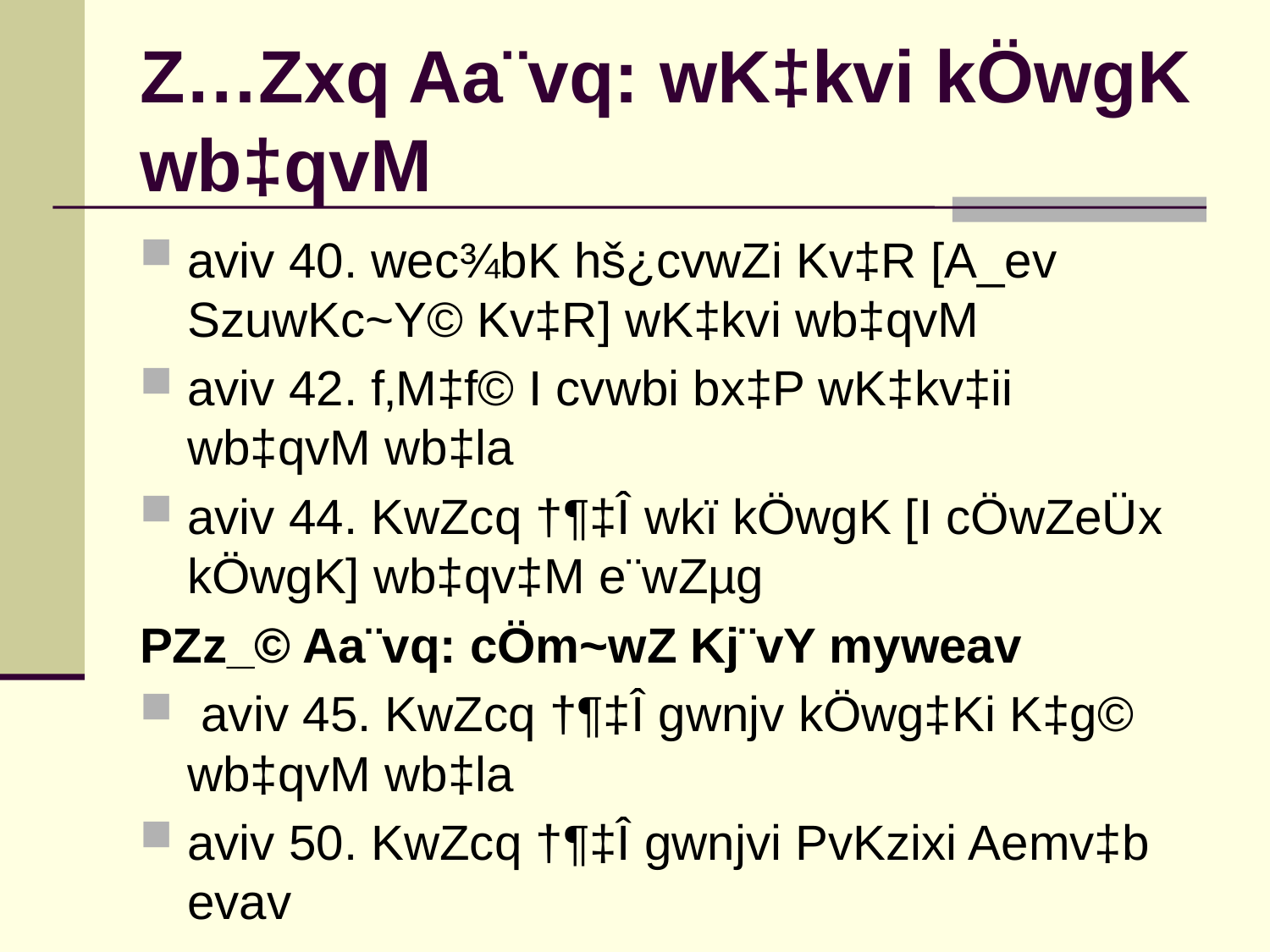

# Z…Zxq Aa¨vq: wK‡kvi kÖwgK wb‡qvM
aviv 40. wec¾bK hš¿cvwZi Kv‡R [A_ev SzuwKc~Y© Kv‡R] wK‡kvi wb‡qvM
aviv 42. f‚M‡f© I cvwbi bx‡P wK‡kv‡ii wb‡qvM wb‡la
aviv 44. KwZcq †¶‡Î wkï kÖwgK [I cÖwZeÜx kÖwgK] wb‡qv‡M e¨wZµg
PZz_© Aa¨vq: cÖm~wZ Kj¨vY myweav
 aviv 45. KwZcq †¶‡Î gwnjv kÖwg‡Ki K‡g© wb‡qvM wb‡la
aviv 50. KwZcq †¶‡Î gwnjvi PvKzixi Aemv‡b evav